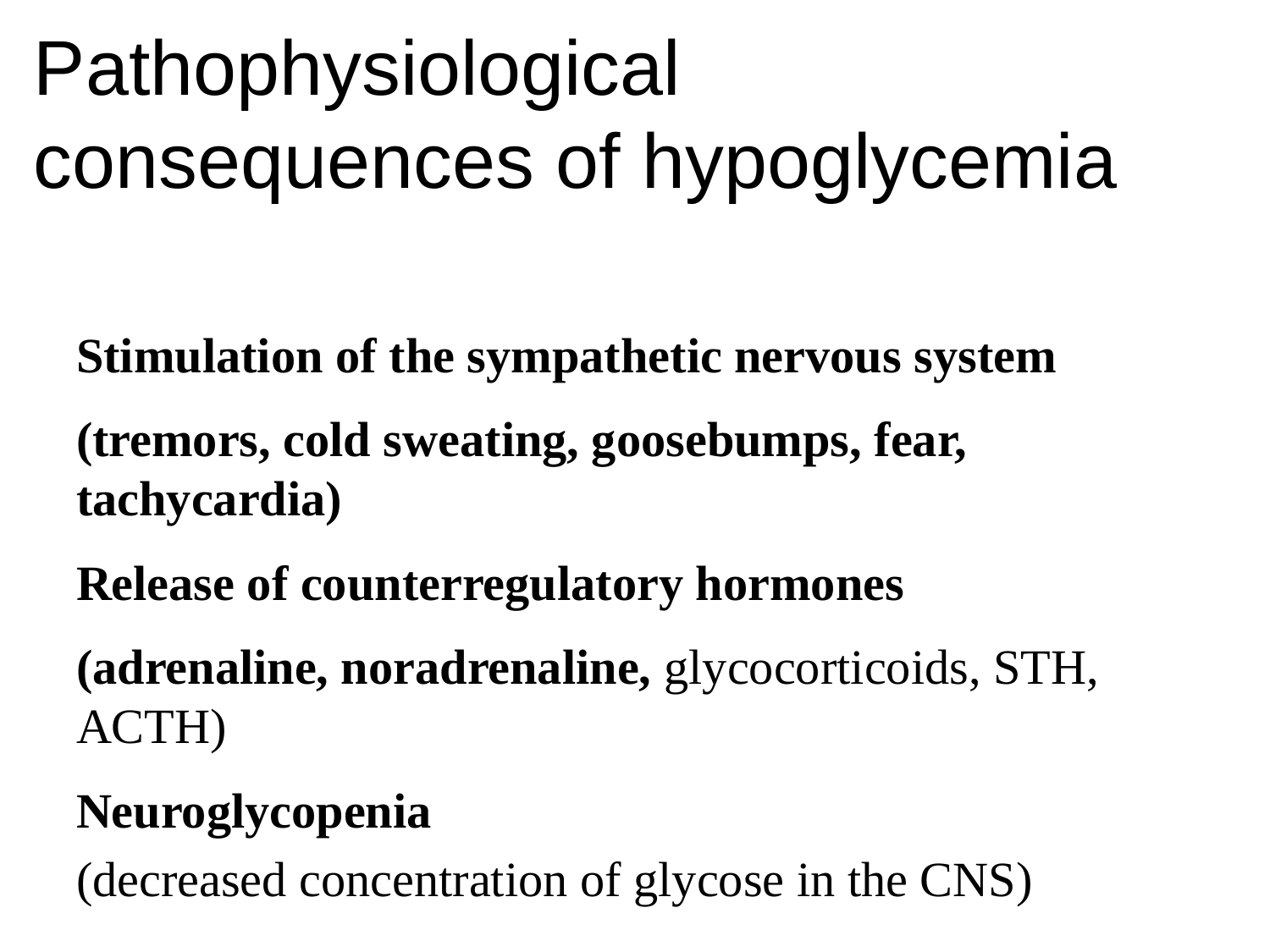

# Pathophysiological consequences of hypoglycemia

Stimulation of the sympathetic nervous system
(tremors, cold sweating, goosebumps, fear, tachycardia)
Release of counterregulatory hormones
(adrenaline, noradrenaline, glycocorticoids, STH, ACTH)
Neuroglycopenia
(decreased concentration of glycose in the CNS)